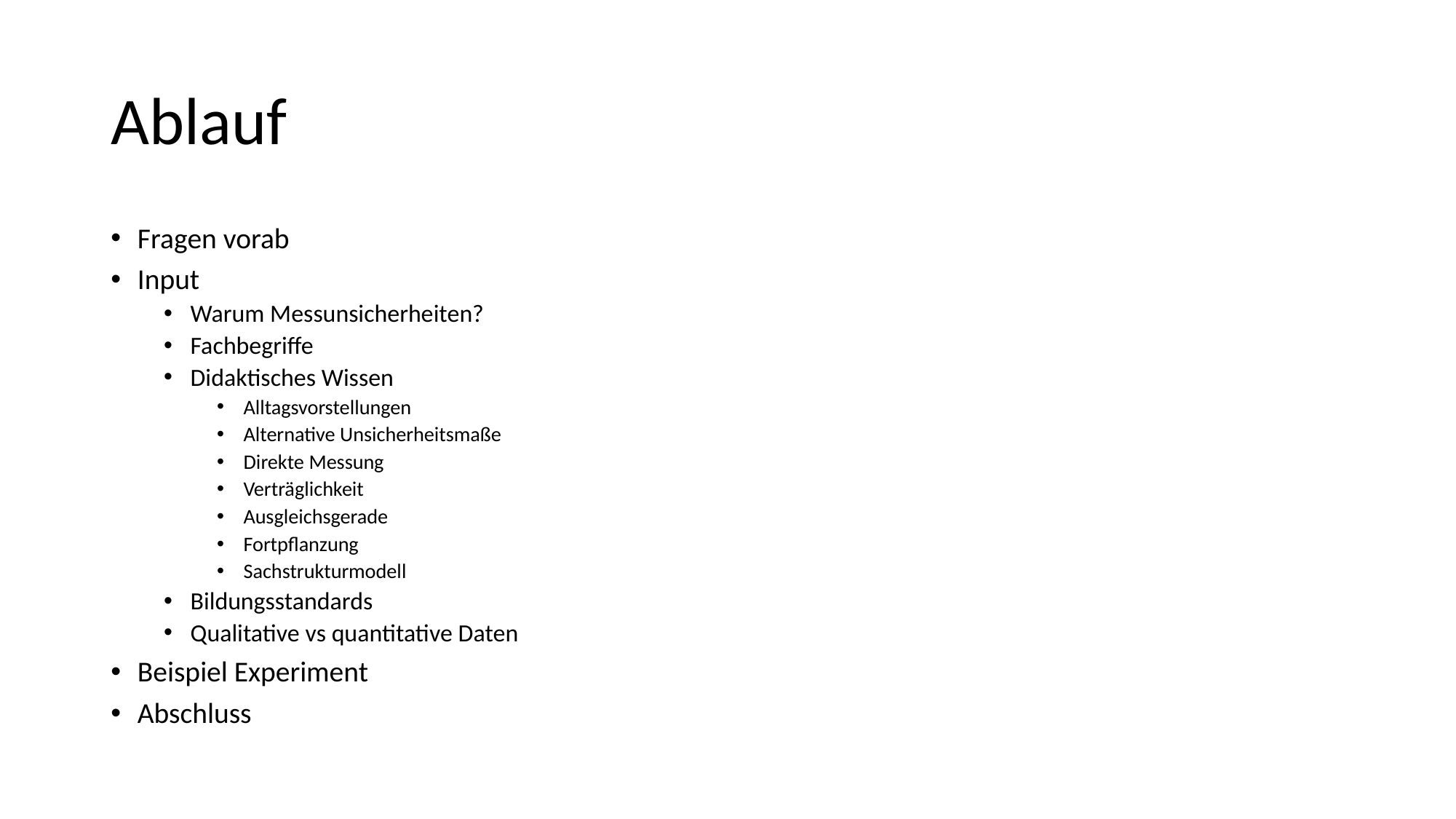

# Ablauf
Fragen vorab
Input
Warum Messunsicherheiten?
Fachbegriffe
Didaktisches Wissen
Alltagsvorstellungen
Alternative Unsicherheitsmaße
Direkte Messung
Verträglichkeit
Ausgleichsgerade
Fortpflanzung
Sachstrukturmodell
Bildungsstandards
Qualitative vs quantitative Daten
Beispiel Experiment
Abschluss